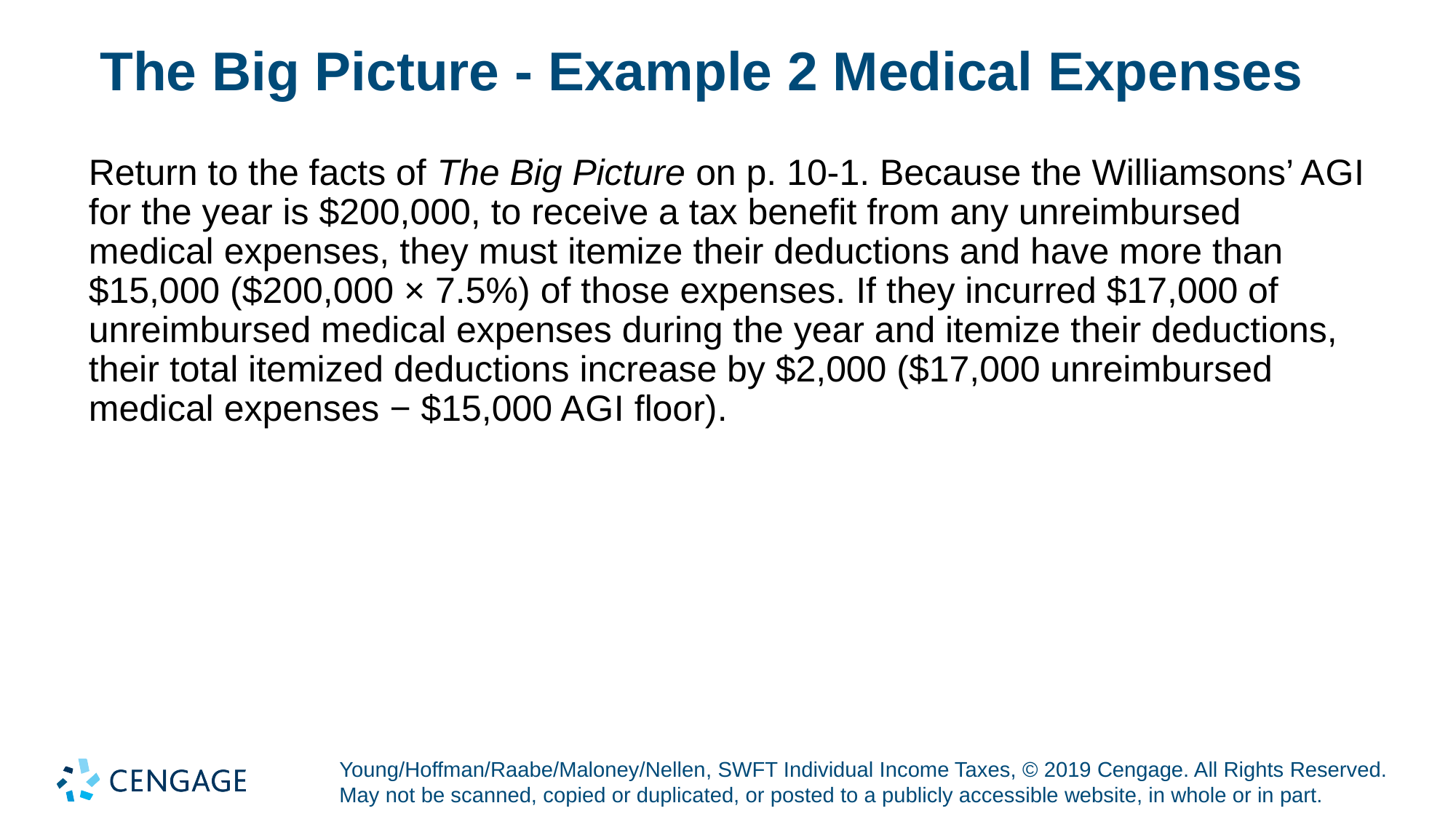

# The Big Picture - Example 2 Medical Expenses
Return to the facts of The Big Picture on p. 10-1. Because the Williamsons’ A G I for the year is $200,000, to receive a tax benefit from any unreimbursed medical expenses, they must itemize their deductions and have more than $15,000 ($200,000 × 7.5%) of those expenses. If they incurred $17,000 of unreimbursed medical expenses during the year and itemize their deductions, their total itemized deductions increase by $2,000 ($17,000 unreimbursed medical expenses − $15,000 A G I floor).